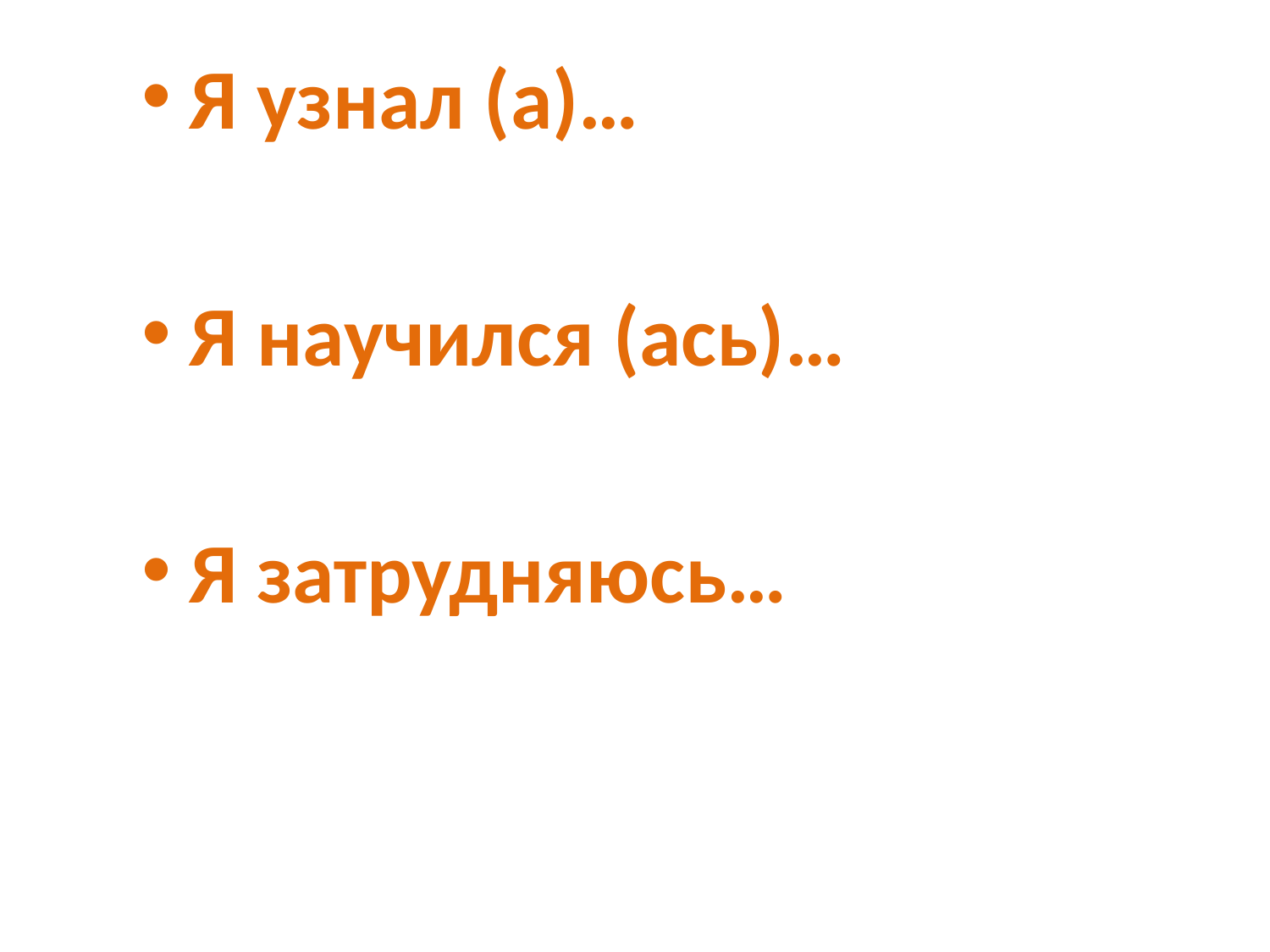

Я узнал (а)…

Я научился (ась)…

Я затрудняюсь…